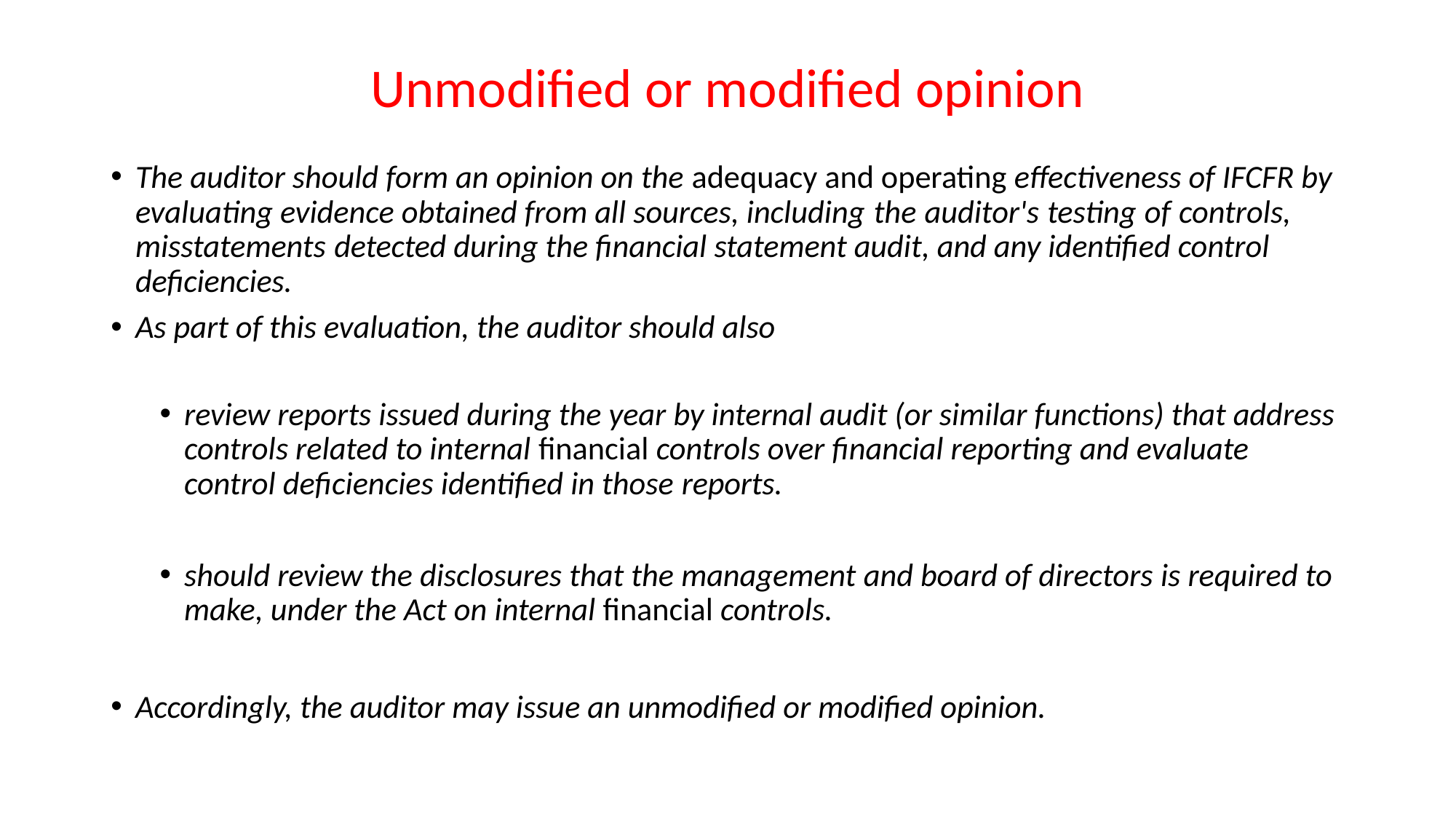

# Unmodified or modified opinion
The auditor should form an opinion on the adequacy and operating effectiveness of IFCFR by evaluating evidence obtained from all sources, including the auditor's testing of controls, misstatements detected during the financial statement audit, and any identified control deficiencies.
As part of this evaluation, the auditor should also

review reports issued during the year by internal audit (or similar functions) that address controls related to internal financial controls over financial reporting and evaluate control deficiencies identified in those reports.

should review the disclosures that the management and board of directors is required to make, under the Act on internal financial controls.

Accordingly, the auditor may issue an unmodified or modified opinion.